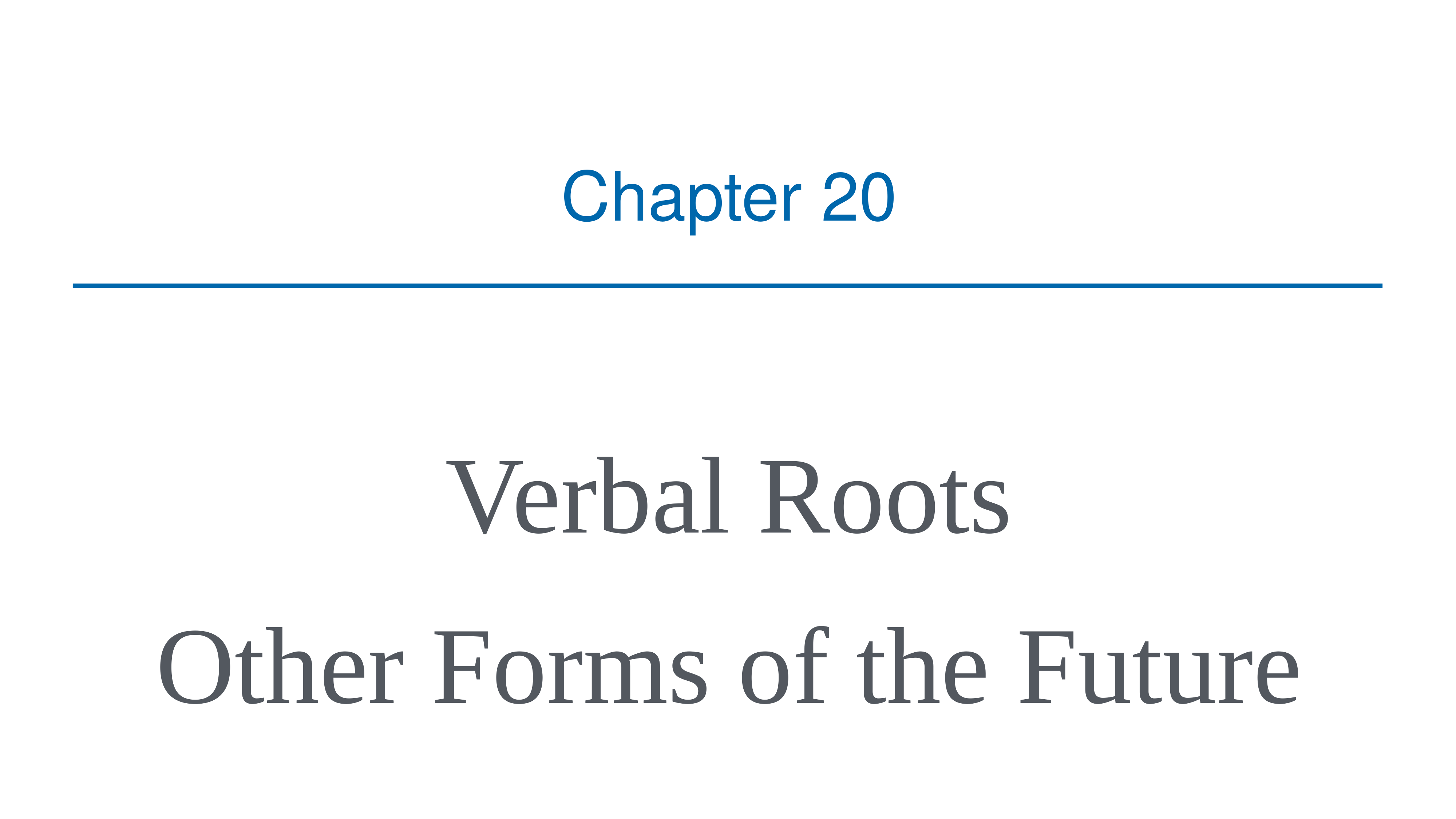

# Chapter 20
Verbal Roots
Other Forms of the Future